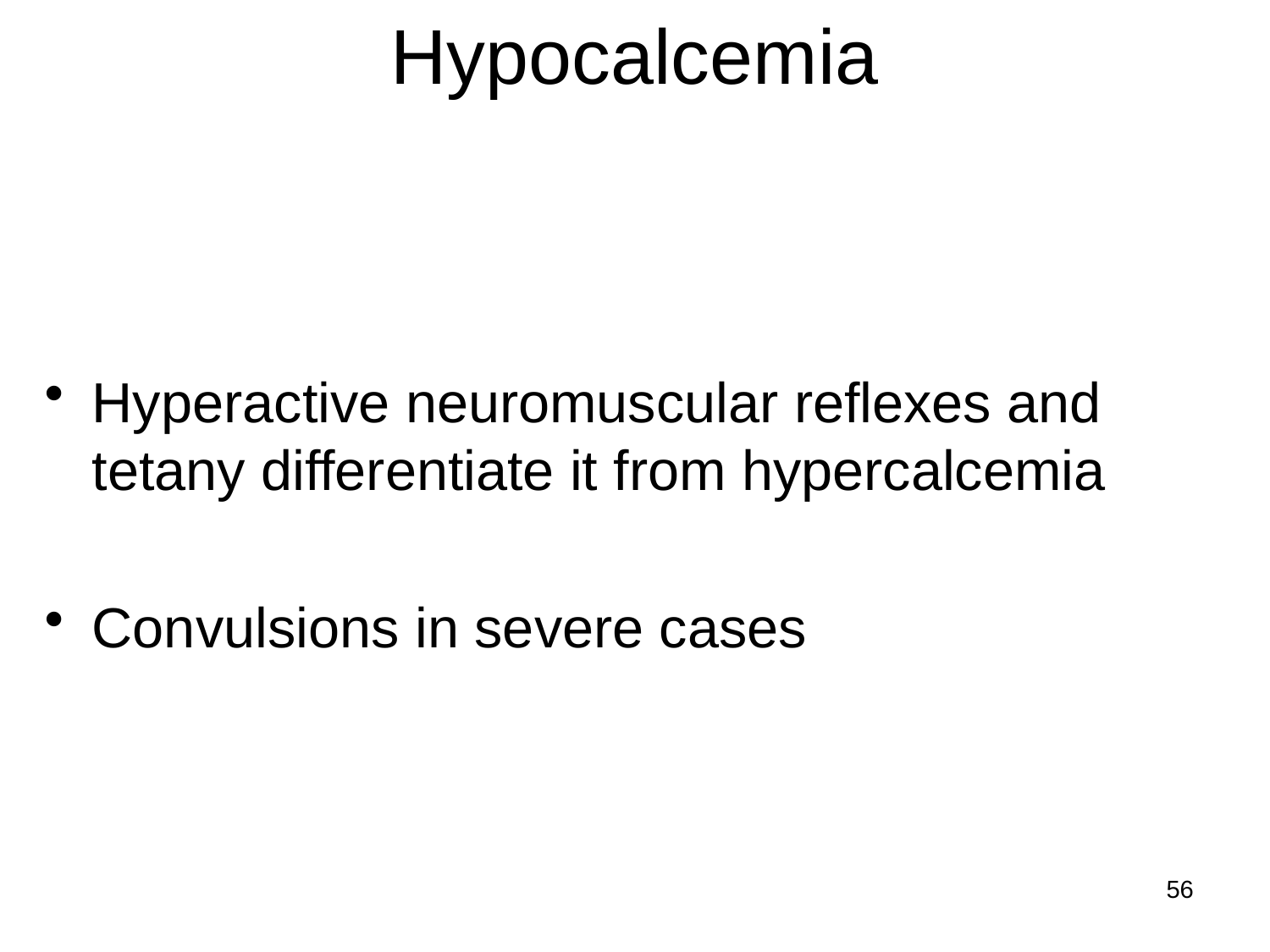

# Hypocalcemia
Hyperactive neuromuscular reflexes and tetany differentiate it from hypercalcemia

Convulsions in severe cases
56